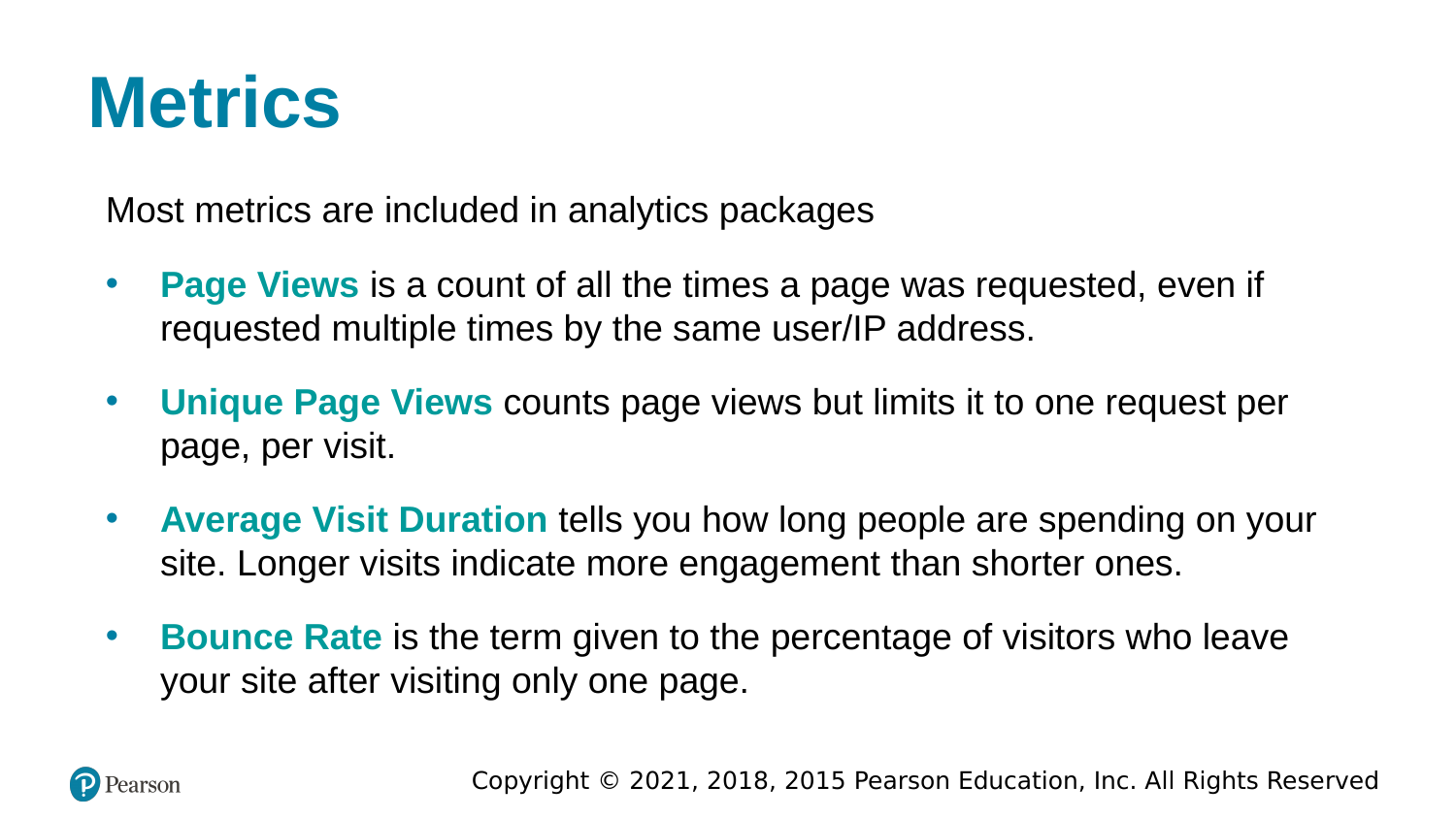

# Metrics
Most metrics are included in analytics packages
Page Views is a count of all the times a page was requested, even if requested multiple times by the same user/IP address.
Unique Page Views counts page views but limits it to one request per page, per visit.
Average Visit Duration tells you how long people are spending on your site. Longer visits indicate more engagement than shorter ones.
Bounce Rate is the term given to the percentage of visitors who leave your site after visiting only one page.